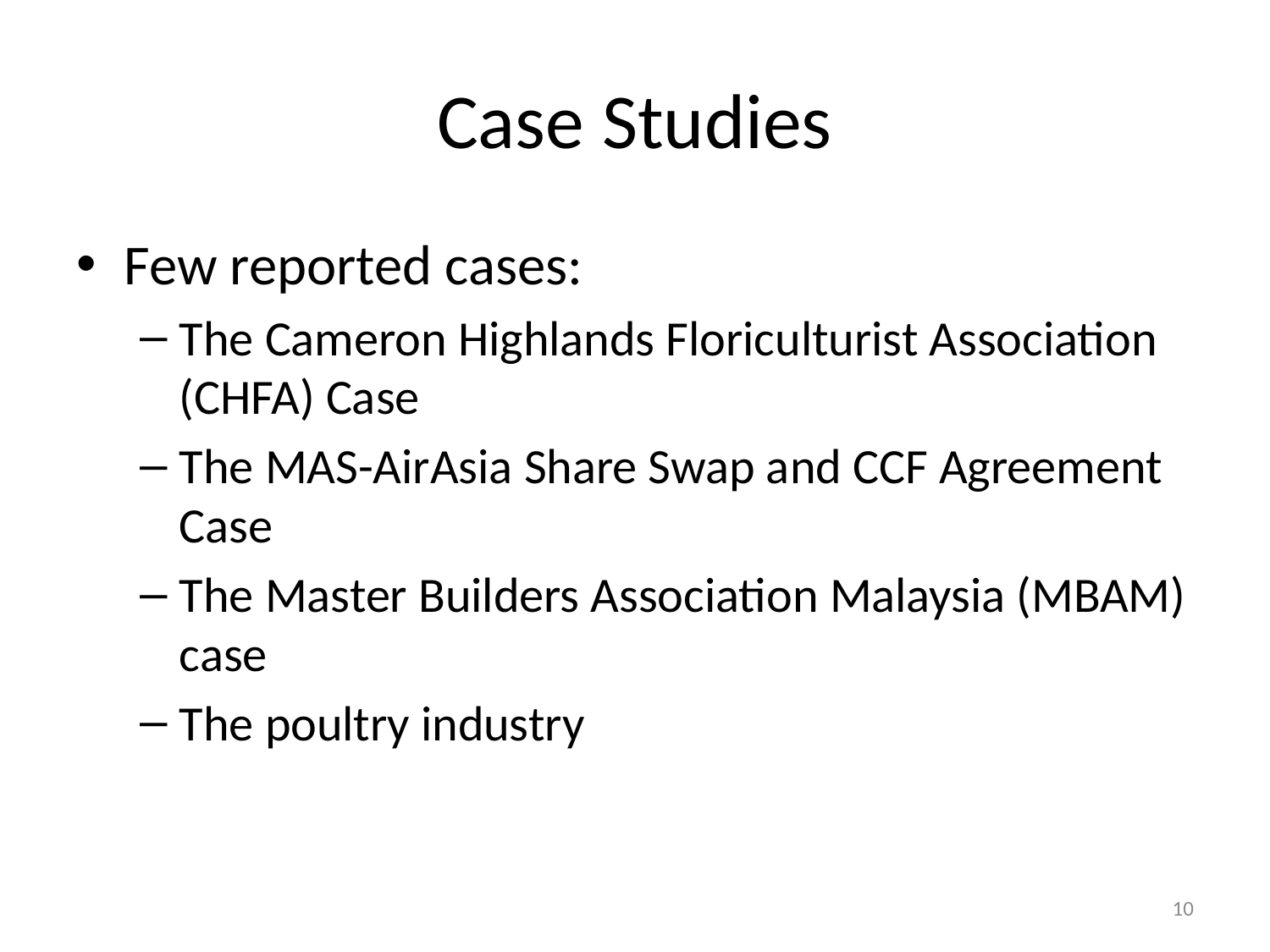

# Case Studies
Few reported cases:
The Cameron Highlands Floriculturist Association (CHFA) Case
The MAS-AirAsia Share Swap and CCF Agreement Case
The Master Builders Association Malaysia (MBAM) case
The poultry industry

10